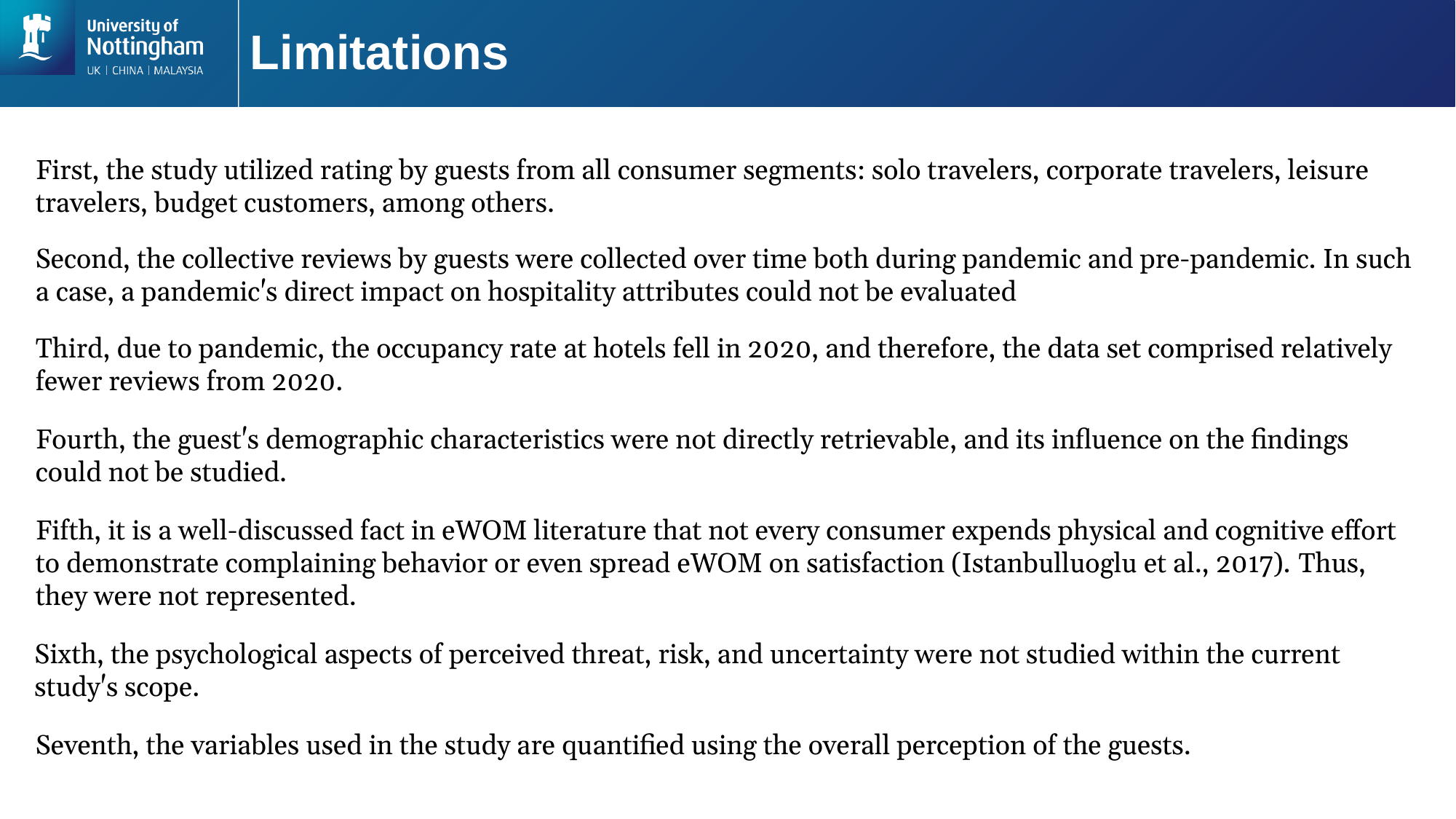

# Limitations
First, the study utilized rating by guests from all consumer segments: solo travelers, corporate travelers, leisure travelers, budget customers, among others.
Second, the collective reviews by guests were collected over time both during pandemic and pre-pandemic. In such a case, a pandemic's direct impact on hospitality attributes could not be evaluated
Third, due to pandemic, the occupancy rate at hotels fell in 2020, and therefore, the data set comprised relatively fewer reviews from 2020.
Fourth, the guest's demographic characteristics were not directly retrievable, and its influence on the findings could not be studied.
Fifth, it is a well-discussed fact in eWOM literature that not every consumer expends physical and cognitive effort to demonstrate complaining behavior or even spread eWOM on satisfaction (Istanbulluoglu et al., 2017). Thus, they were not represented.
Sixth, the psychological aspects of perceived threat, risk, and uncertainty were not studied within the current study's scope.
Seventh, the variables used in the study are quantified using the overall perception of the guests.